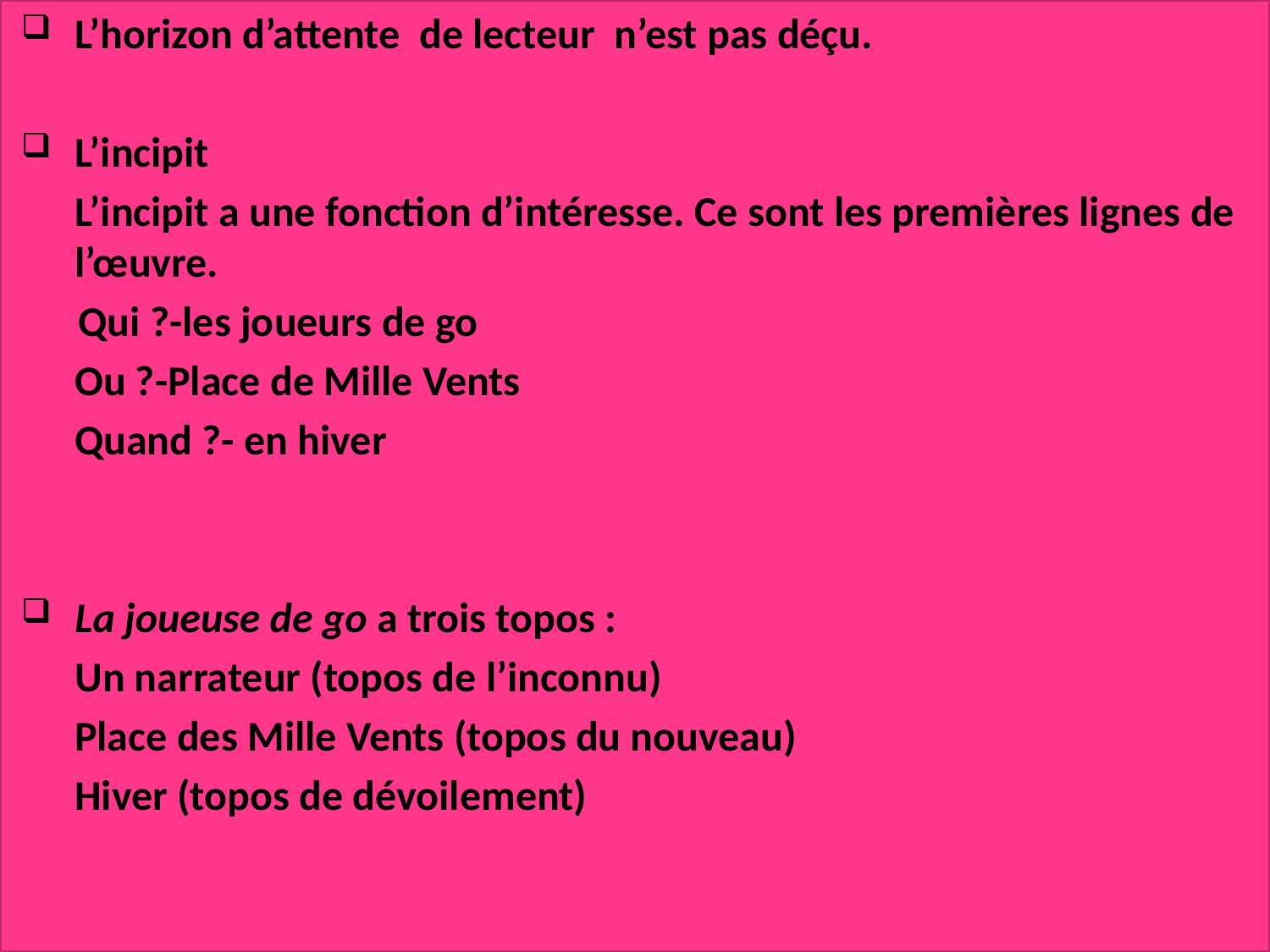

L’horizon d’attente  de lecteur  n’est pas déçu.

L’incipit
L’incipit a une fonction d’intéresse. Ce sont les premières lignes de l’œuvre.
      Qui ?-les joueurs de go
Ou ?-Place de Mille Vents
Quand ?- en hiver

La joueuse de go a trois topos :
Un narrateur (topos de l’inconnu)
Place des Mille Vents (topos du nouveau)
Hiver (topos de dévoilement)

#